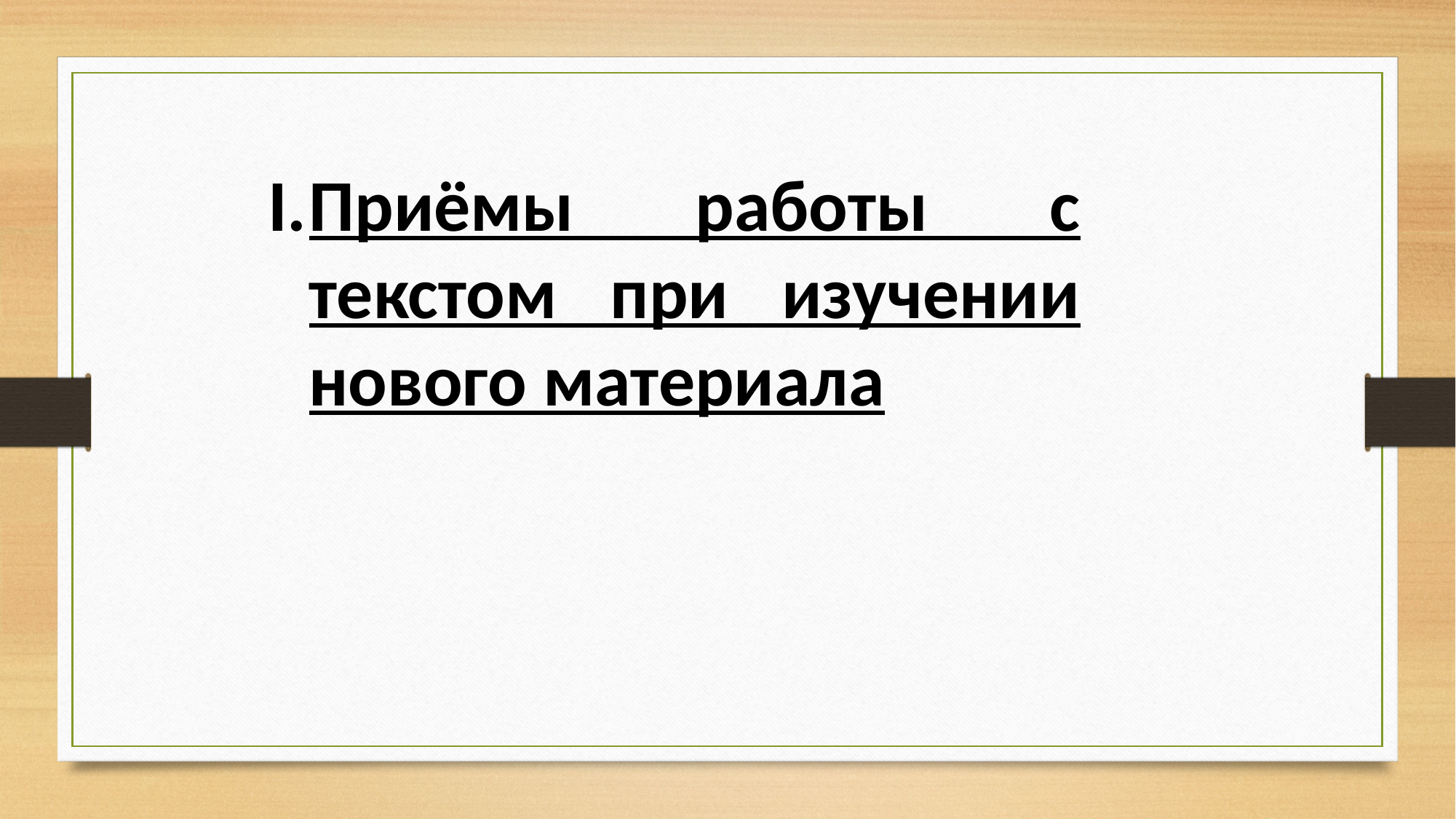

Приёмы работы с текстом при изучении нового материала